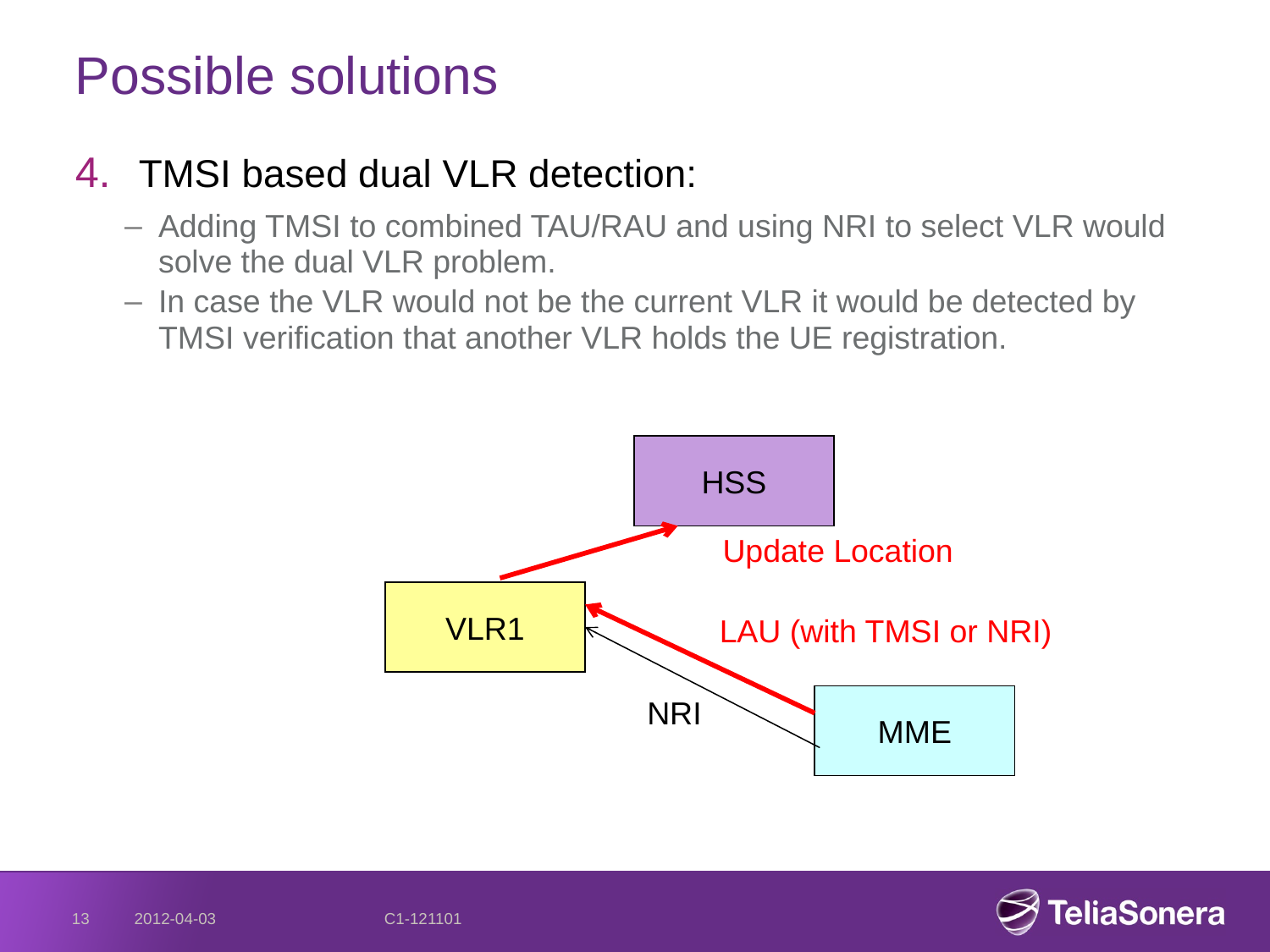

# Possible solutions
TMSI based dual VLR detection:
Adding TMSI to combined TAU/RAU and using NRI to select VLR would solve the dual VLR problem.
In case the VLR would not be the current VLR it would be detected by TMSI verification that another VLR holds the UE registration.

HSS
Update Location

VLR1

LAU (with TMSI or NRI)
MME
NRI
13
2012-04-03
C1-121101